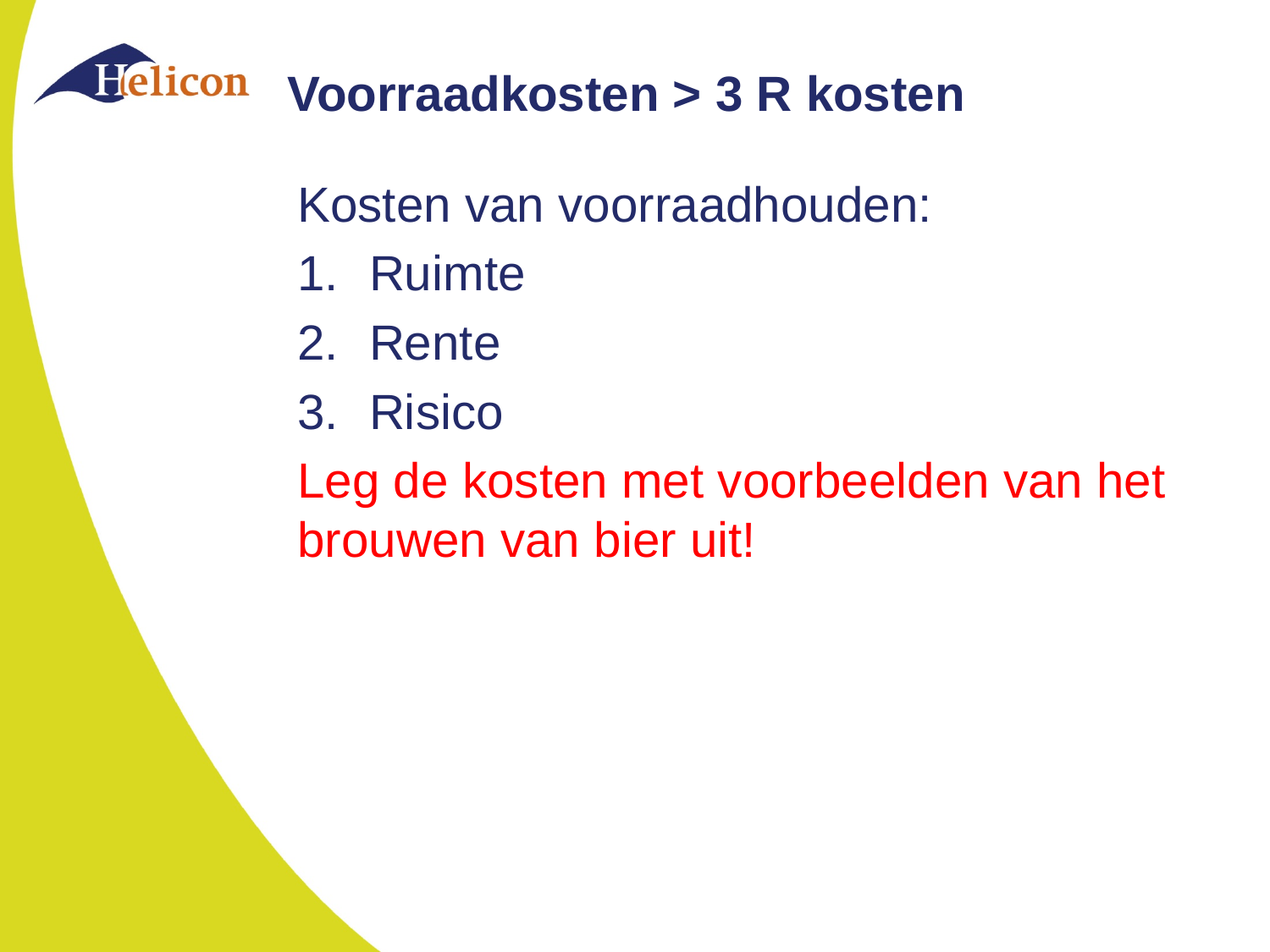

# Voorraadkosten > 3 R kosten
Kosten van voorraadhouden:
Ruimte
Rente
Risico
Leg de kosten met voorbeelden van het brouwen van bier uit!